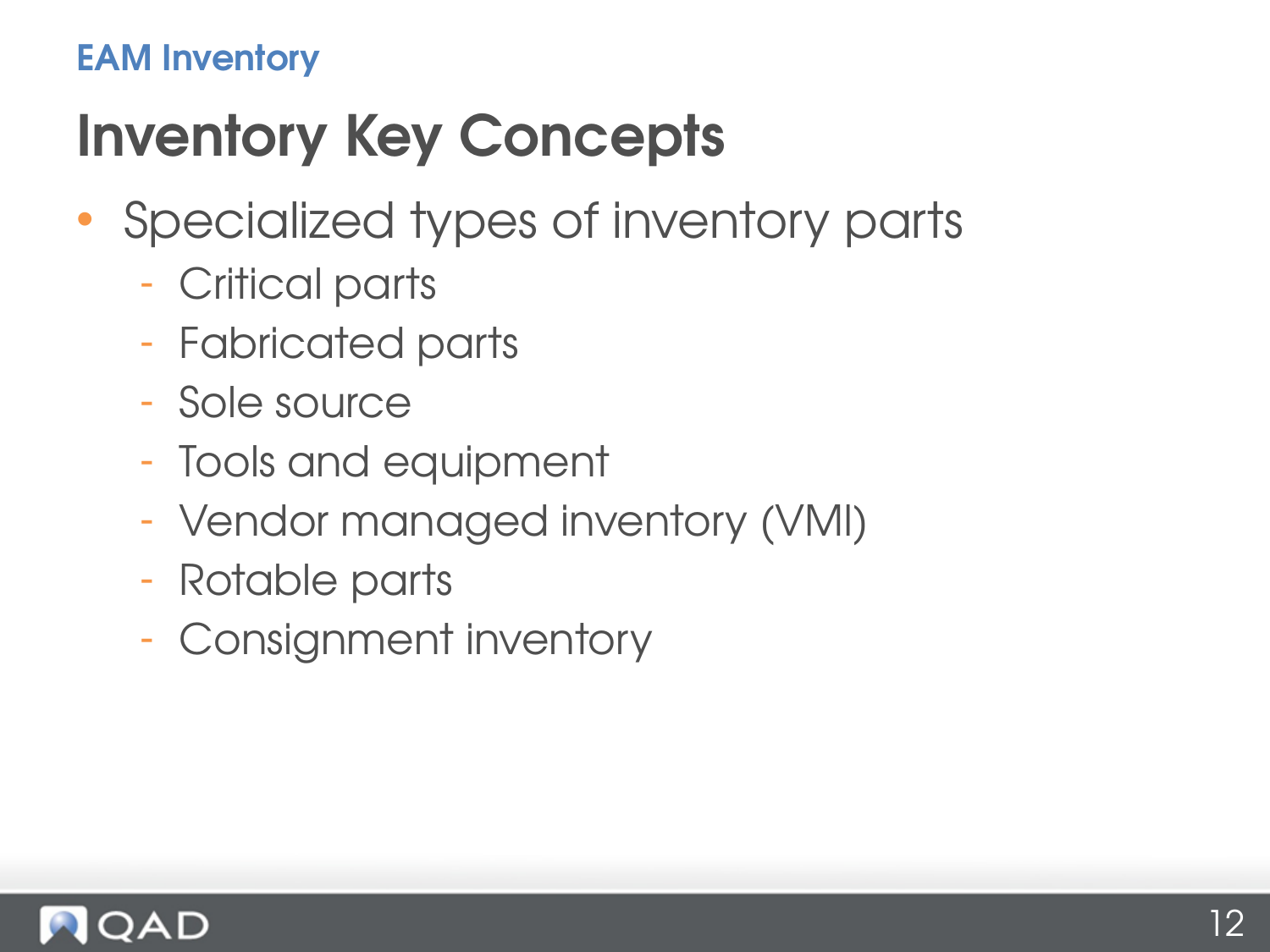

EAM Inventory
# Inventory Key Concepts
Specialized types of inventory parts
Critical parts
Fabricated parts
Sole source
Tools and equipment
Vendor managed inventory (VMI)
Rotable parts
Consignment inventory

12